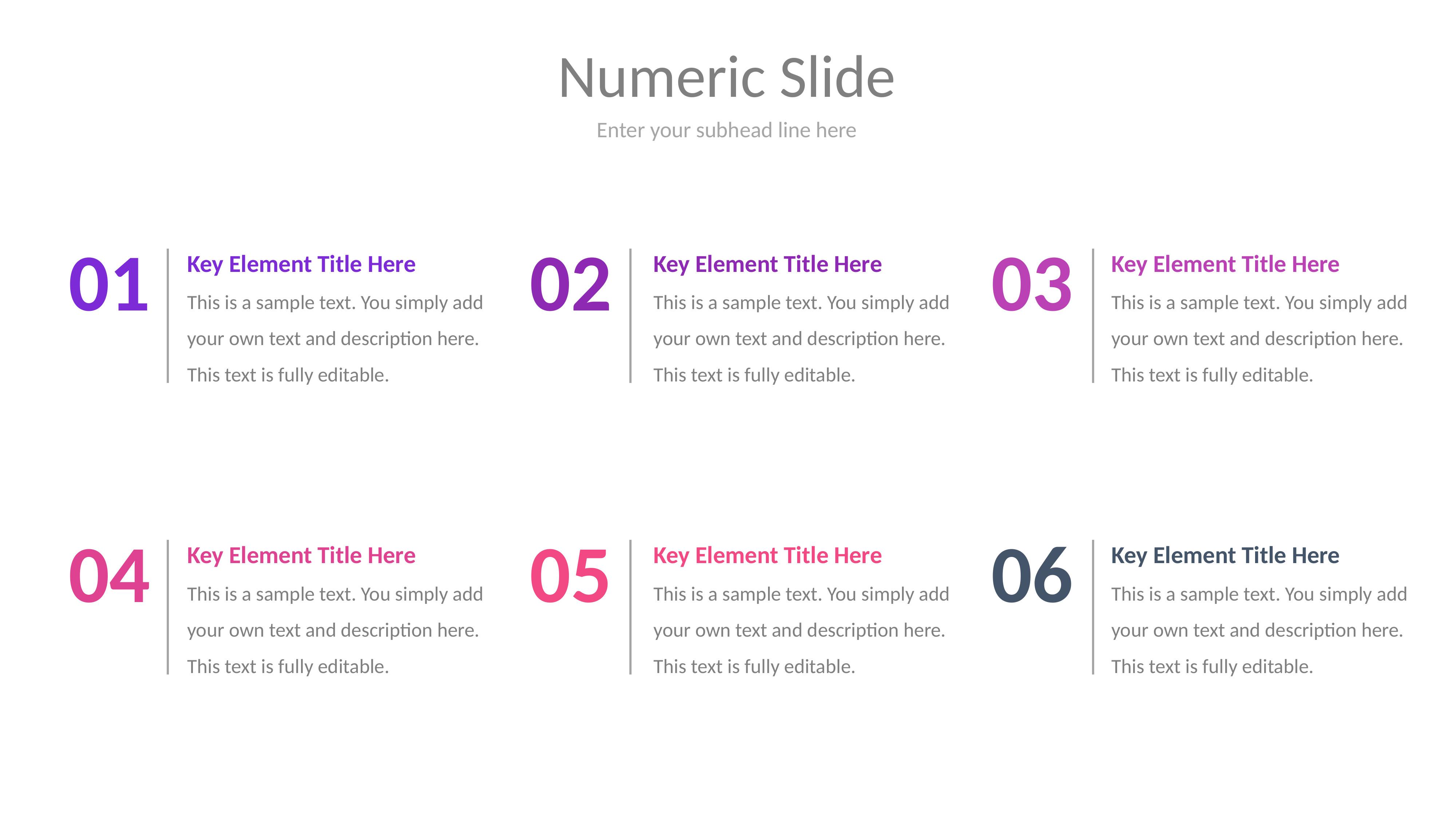

# Numeric Slide
Enter your subhead line here
01
02
03
Key Element Title Here
This is a sample text. You simply add your own text and description here. This text is fully editable.
Key Element Title Here
This is a sample text. You simply add your own text and description here. This text is fully editable.
Key Element Title Here
This is a sample text. You simply add your own text and description here. This text is fully editable.
04
05
06
Key Element Title Here
This is a sample text. You simply add your own text and description here. This text is fully editable.
Key Element Title Here
This is a sample text. You simply add your own text and description here. This text is fully editable.
Key Element Title Here
This is a sample text. You simply add your own text and description here. This text is fully editable.